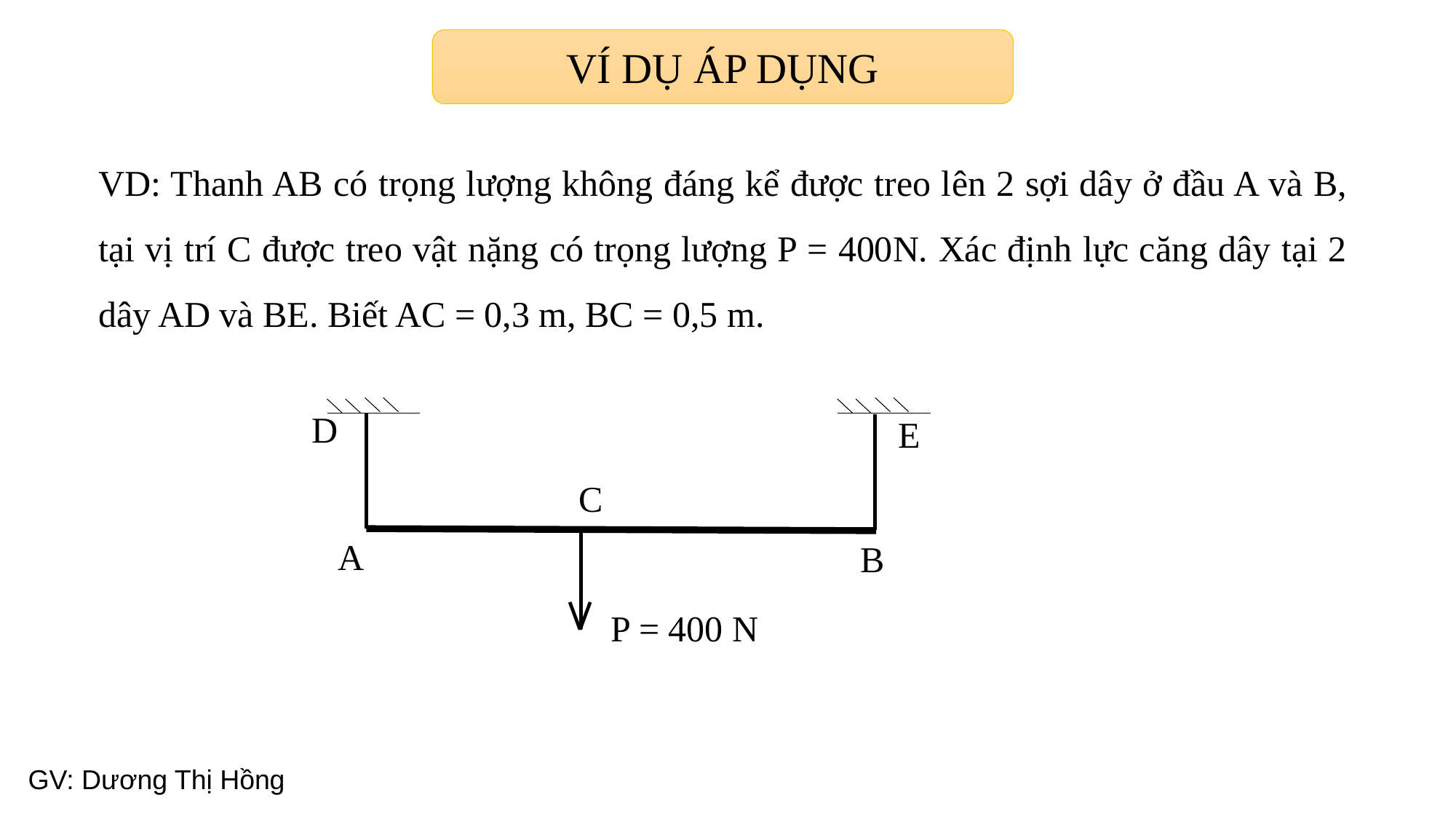

VÍ DỤ ÁP DỤNG
VD: Thanh AB có trọng lượng không đáng kể được treo lên 2 sợi dây ở đầu A và B, tại vị trí C được treo vật nặng có trọng lượng P = 400N. Xác định lực căng dây tại 2 dây AD và BE. Biết AC = 0,3 m, BC = 0,5 m.

D
E
C
A
B
P = 400 N
GV: Dương Thị Hồng